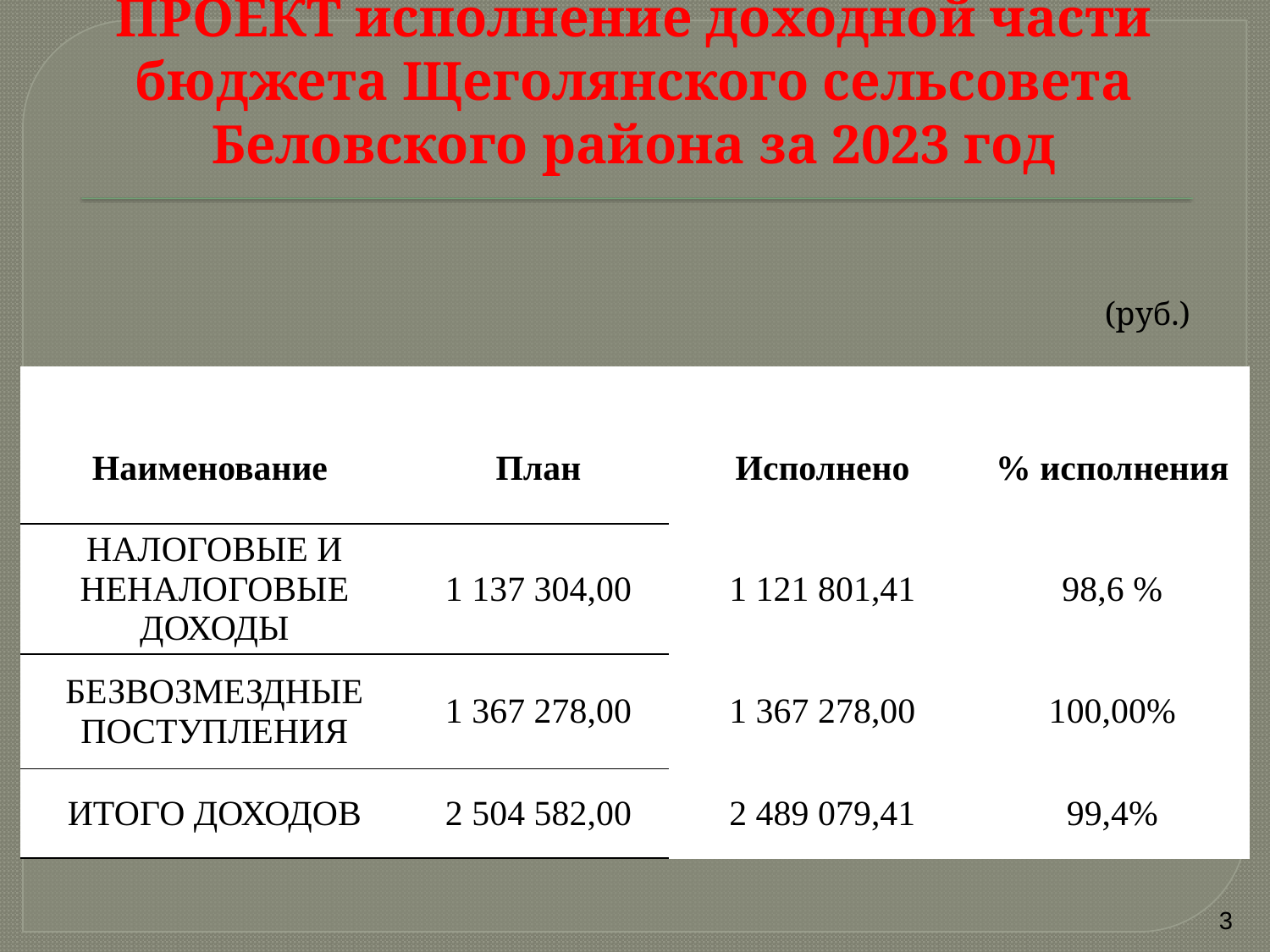

# ПРОЕКТ исполнение доходной части бюджета Щеголянского сельсовета Беловского района за 2023 год
(руб.)
| Наименование | План | Исполнено | % исполнения |
| --- | --- | --- | --- |
| НАЛОГОВЫЕ И НЕНАЛОГОВЫЕ ДОХОДЫ | 1 137 304,00 | 1 121 801,41 | 98,6 % |
| БЕЗВОЗМЕЗДНЫЕ ПОСТУПЛЕНИЯ | 1 367 278,00 | 1 367 278,00 | 100,00% |
| ИТОГО ДОХОДОВ | 2 504 582,00 | 2 489 079,41 | 99,4% |
3